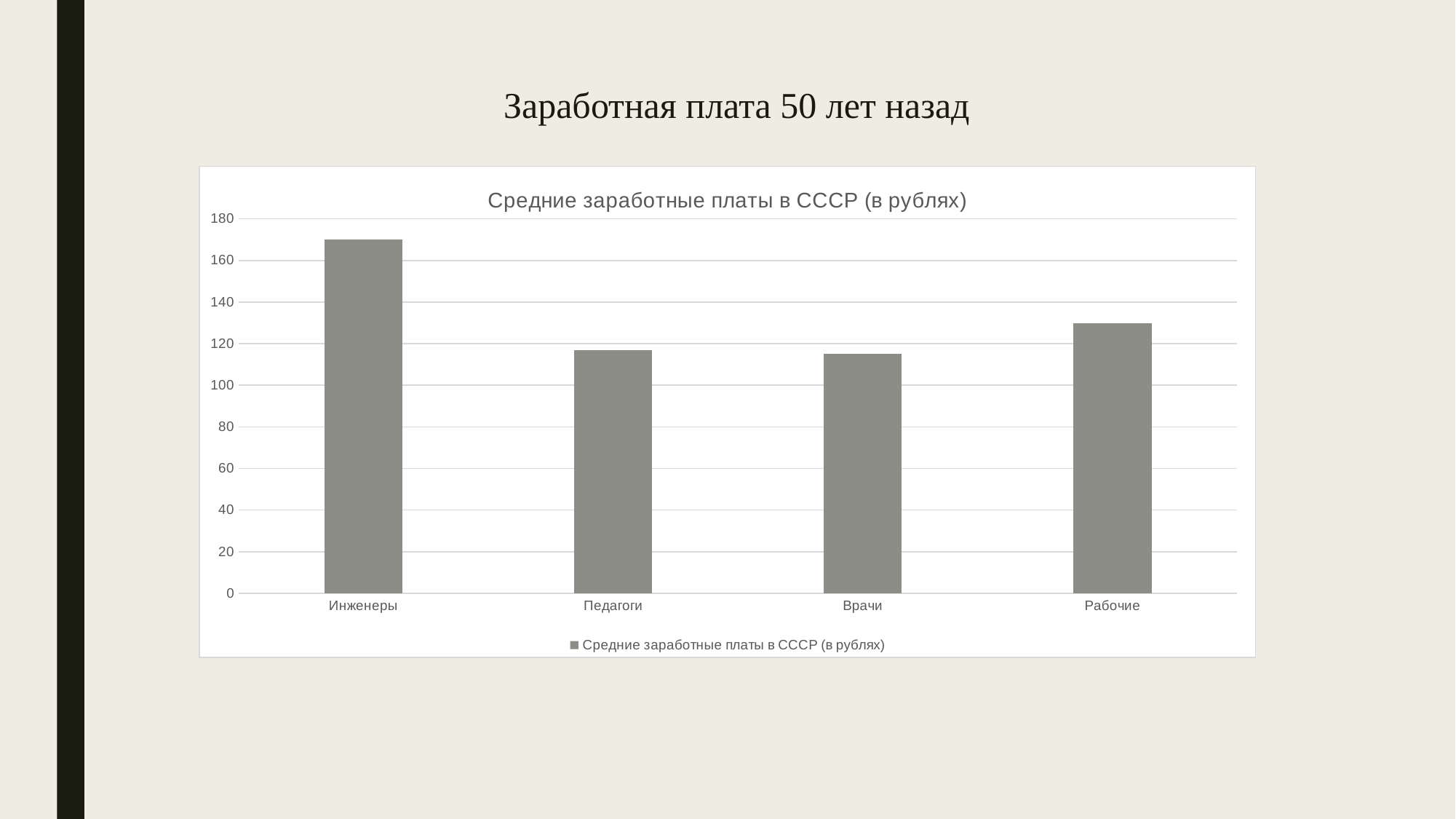

# Заработная плата 50 лет назад

### Chart:

| Category | Средние заработные платы в СССР (в рублях) |
|---|---|
| Инженеры | 170.0 |
| Педагоги | 117.0 |
| Врачи | 115.0 |
| Рабочие | 130.0 |